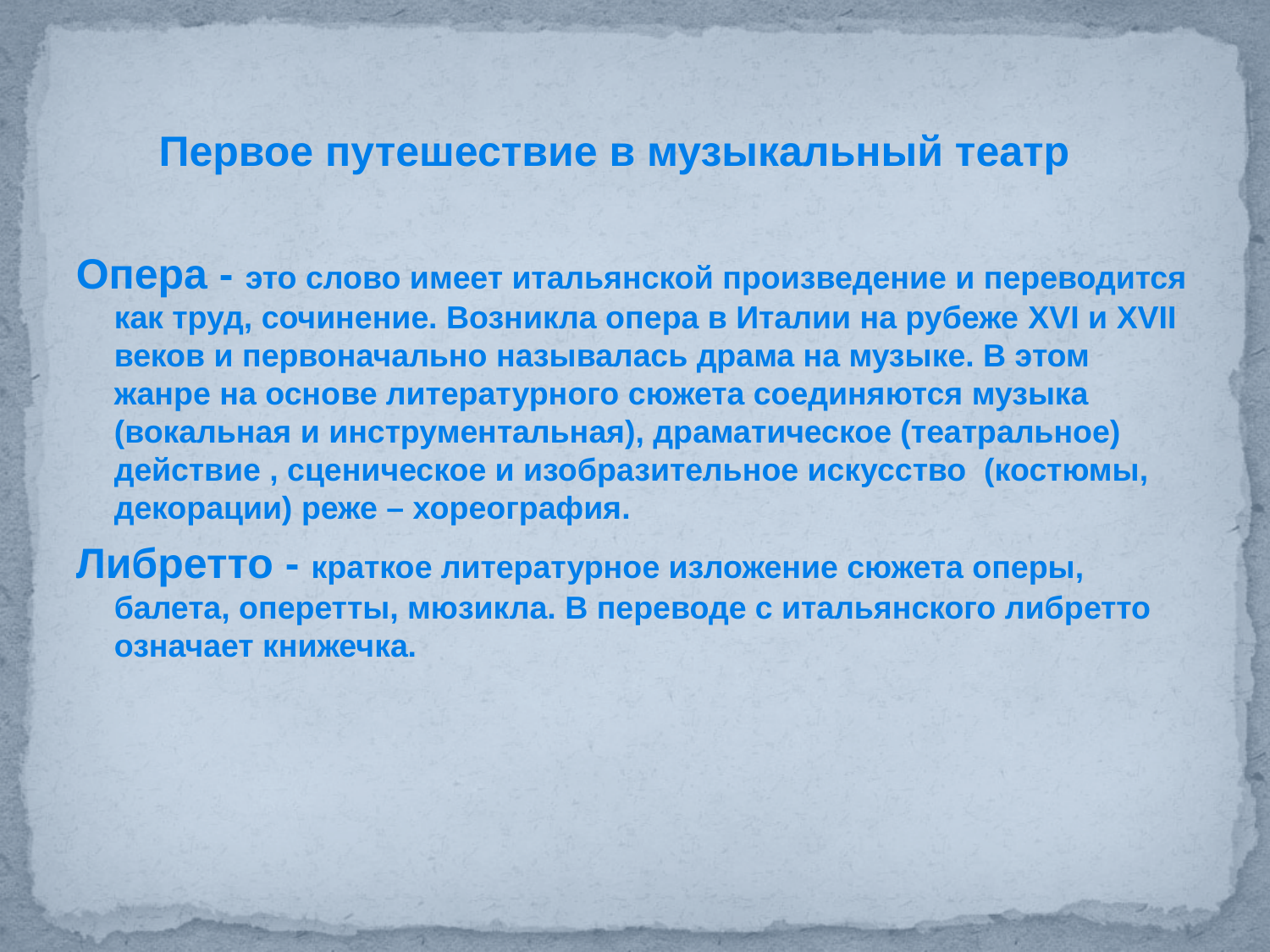

Первое путешествие в музыкальный театр

Опера - это слово имеет итальянской произведение и переводится как труд, сочинение. Возникла опера в Италии на рубеже XVI и XVII веков и первоначально называлась драма на музыке. В этом жанре на основе литературного сюжета соединяются музыка (вокальная и инструментальная), драматическое (театральное) действие , сценическое и изобразительное искусство  (костюмы, декорации) реже – хореография.
Либретто - краткое литературное изложение сюжета оперы, балета, оперетты, мюзикла. В переводе с итальянского либретто означает книжечка.